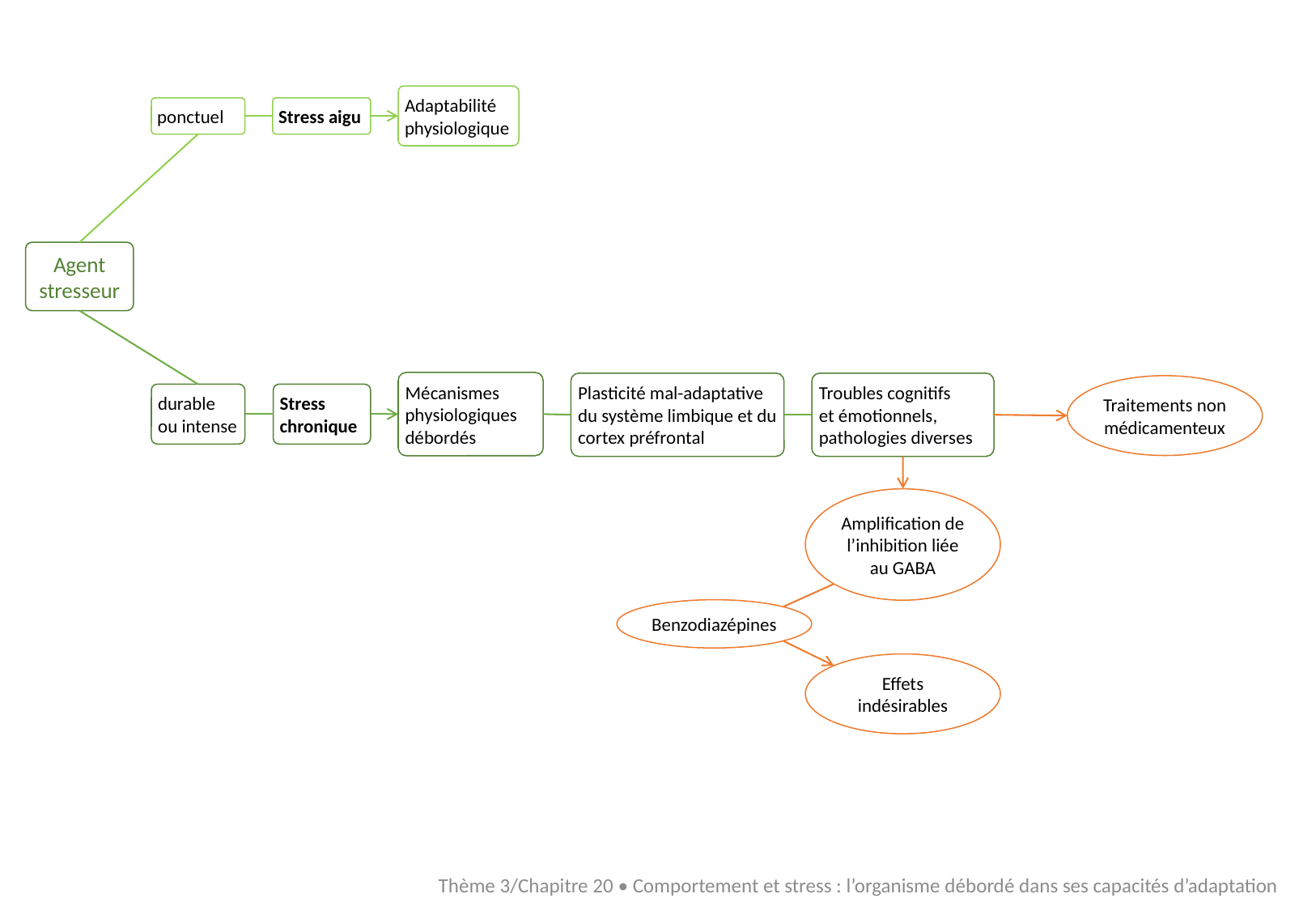

Adaptabilité
physiologique
Stress aigu
ponctuel
Agent
stresseur
Mécanismes  physiologiques débordés
Plasticité mal-adaptative du système limbique et du cortex préfrontal
Troubles cognitifs
et émotionnels, pathologies diverses
Traitements non médicamenteux
durable ou intense
Stress chronique
Amplification de l’inhibition liée au GABA
Benzodiazépines
Effets indésirables
Thème 3/Chapitre 20 • Comportement et stress : l’organisme débordé dans ses capacités d’adaptation